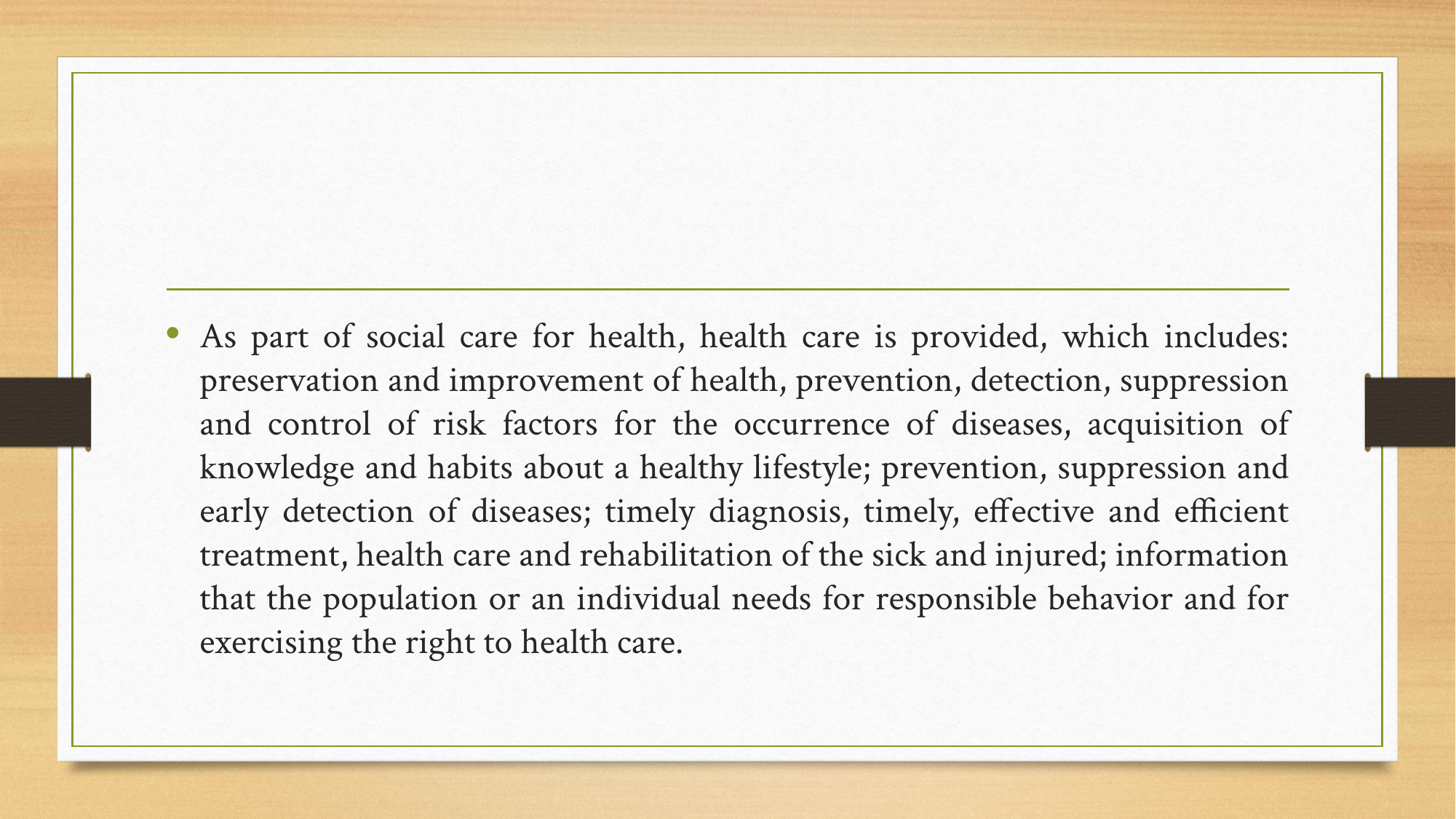

As part of social care for health, health care is provided, which includes: preservation and improvement of health, prevention, detection, suppression and control of risk factors for the occurrence of diseases, acquisition of knowledge and habits about a healthy lifestyle; prevention, suppression and early detection of diseases; timely diagnosis, timely, effective and efficient treatment, health care and rehabilitation of the sick and injured; information that the population or an individual needs for responsible behavior and for exercising the right to health care.